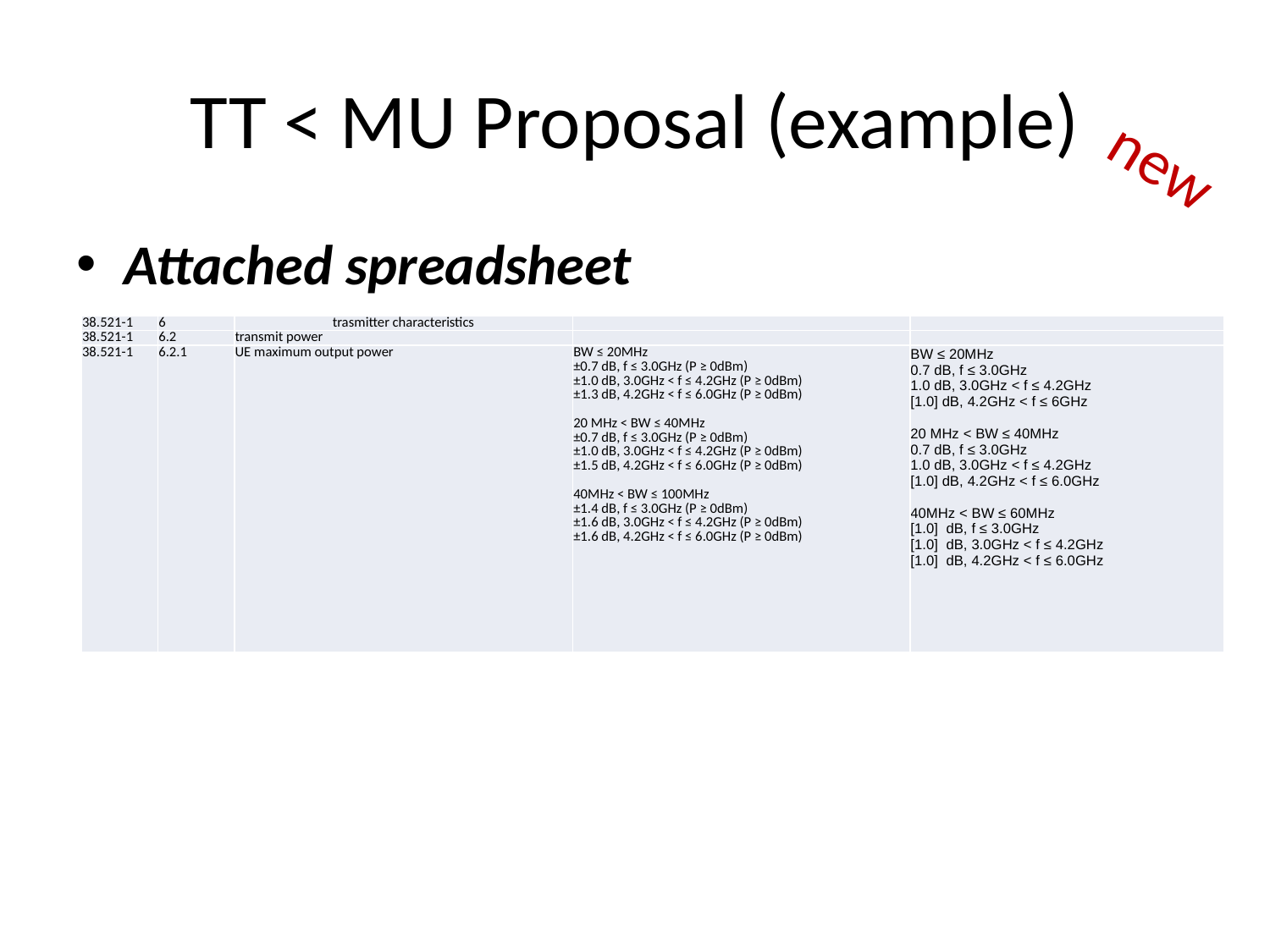

# TT < MU Proposal (example)
new
Attached spreadsheet

| 38.521-1 | 6 | trasmitter characteristics |  |  |
| --- | --- | --- | --- | --- |
| 38.521-1 | 6.2 | transmit power |  |  |
| 38.521-1 | 6.2.1 | UE maximum output power | BW ≤ 20MHz ±0.7 dB, f ≤ 3.0GHz (P ≥ 0dBm) ±1.0 dB, 3.0GHz < f ≤ 4.2GHz (P ≥ 0dBm) ±1.3 dB, 4.2GHz < f ≤ 6.0GHz (P ≥ 0dBm) 20 MHz < BW ≤ 40MHz ±0.7 dB, f ≤ 3.0GHz (P ≥ 0dBm) ±1.0 dB, 3.0GHz < f ≤ 4.2GHz (P ≥ 0dBm) ±1.5 dB, 4.2GHz < f ≤ 6.0GHz (P ≥ 0dBm) 40MHz < BW ≤ 100MHz ±1.4 dB, f ≤ 3.0GHz (P ≥ 0dBm) ±1.6 dB, 3.0GHz < f ≤ 4.2GHz (P ≥ 0dBm) ±1.6 dB, 4.2GHz < f ≤ 6.0GHz (P ≥ 0dBm) | BW ≤ 20MHz 0.7 dB, f ≤ 3.0GHz 1.0 dB, 3.0GHz < f ≤ 4.2GHz [1.0] dB, 4.2GHz < f ≤ 6GHz 20 MHz < BW ≤ 40MHz 0.7 dB, f ≤ 3.0GHz 1.0 dB, 3.0GHz < f ≤ 4.2GHz [1.0] dB, 4.2GHz < f ≤ 6.0GHz 40MHz < BW ≤ 60MHz [1.0] dB, f ≤ 3.0GHz [1.0] dB, 3.0GHz < f ≤ 4.2GHz [1.0] dB, 4.2GHz < f ≤ 6.0GHz |